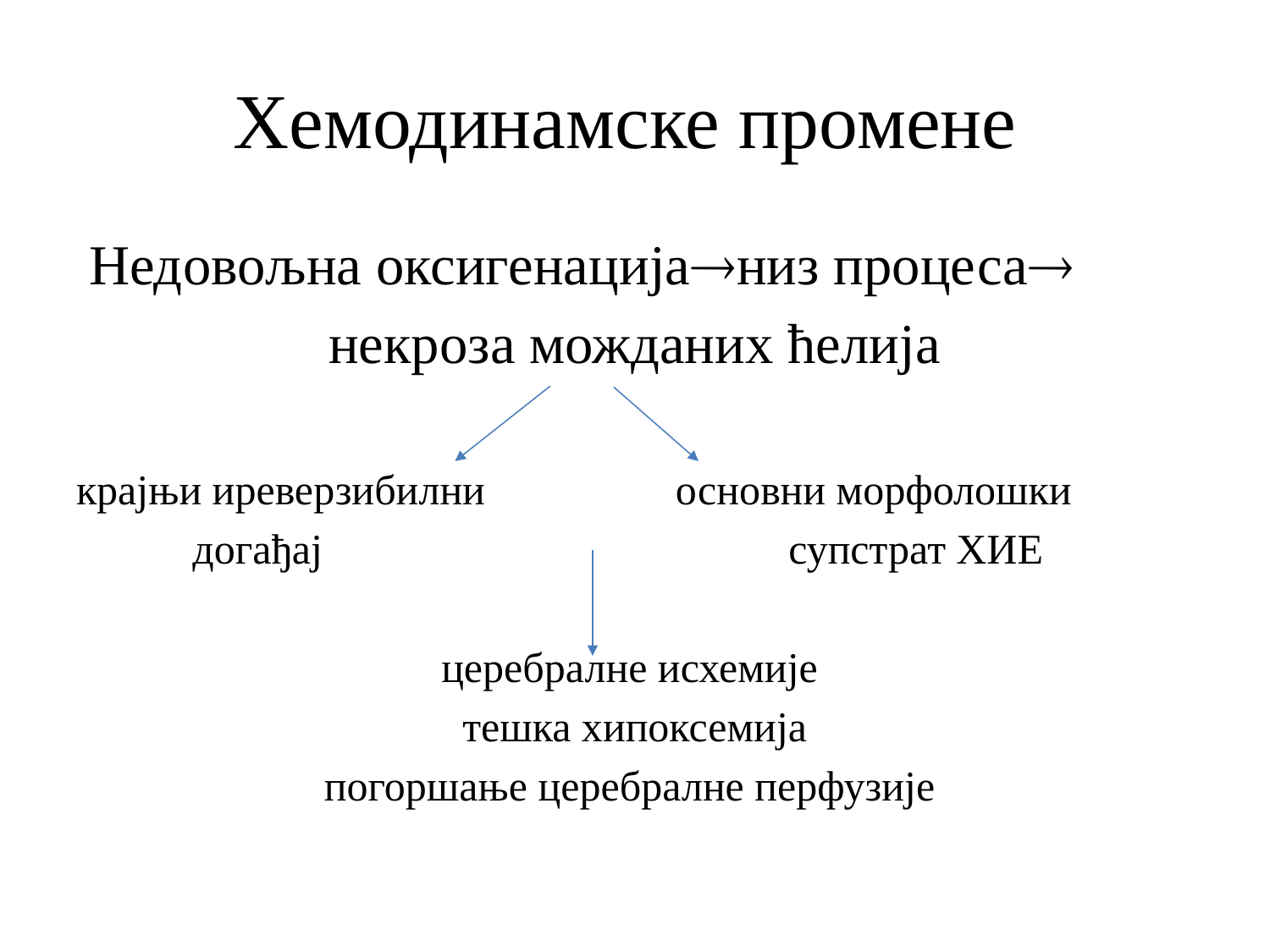

# Хемодинамске промене
 Недовољна оксигенација→низ процеса→
некроза можданих ћелија

крајњи иреверзибилни                  основни морфолошки
           догађај                                            супстрат ХИЕ

церебралне исхемије
тешка хипоксемија
погоршање церебралне перфузије